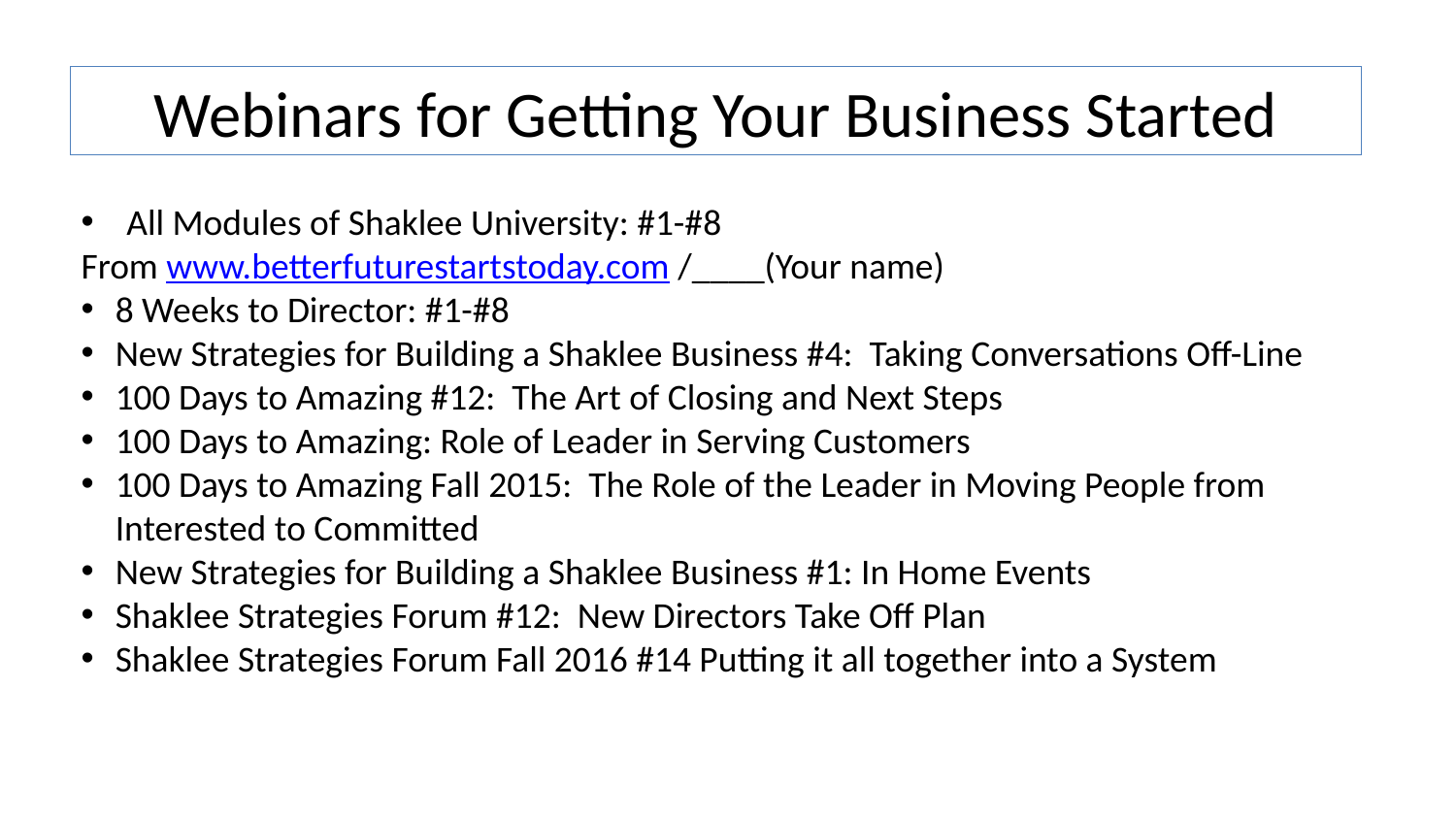

Webinars for Getting Your Business Started
All Modules of Shaklee University: #1-#8
From www.betterfuturestartstoday.com /____(Your name)
8 Weeks to Director: #1-#8
New Strategies for Building a Shaklee Business #4:  Taking Conversations Off-Line
100 Days to Amazing #12:  The Art of Closing and Next Steps
100 Days to Amazing: Role of Leader in Serving Customers
100 Days to Amazing Fall 2015:  The Role of the Leader in Moving People from Interested to Committed
New Strategies for Building a Shaklee Business #1: In Home Events
Shaklee Strategies Forum #12:  New Directors Take Off Plan
Shaklee Strategies Forum Fall 2016 #14 Putting it all together into a System